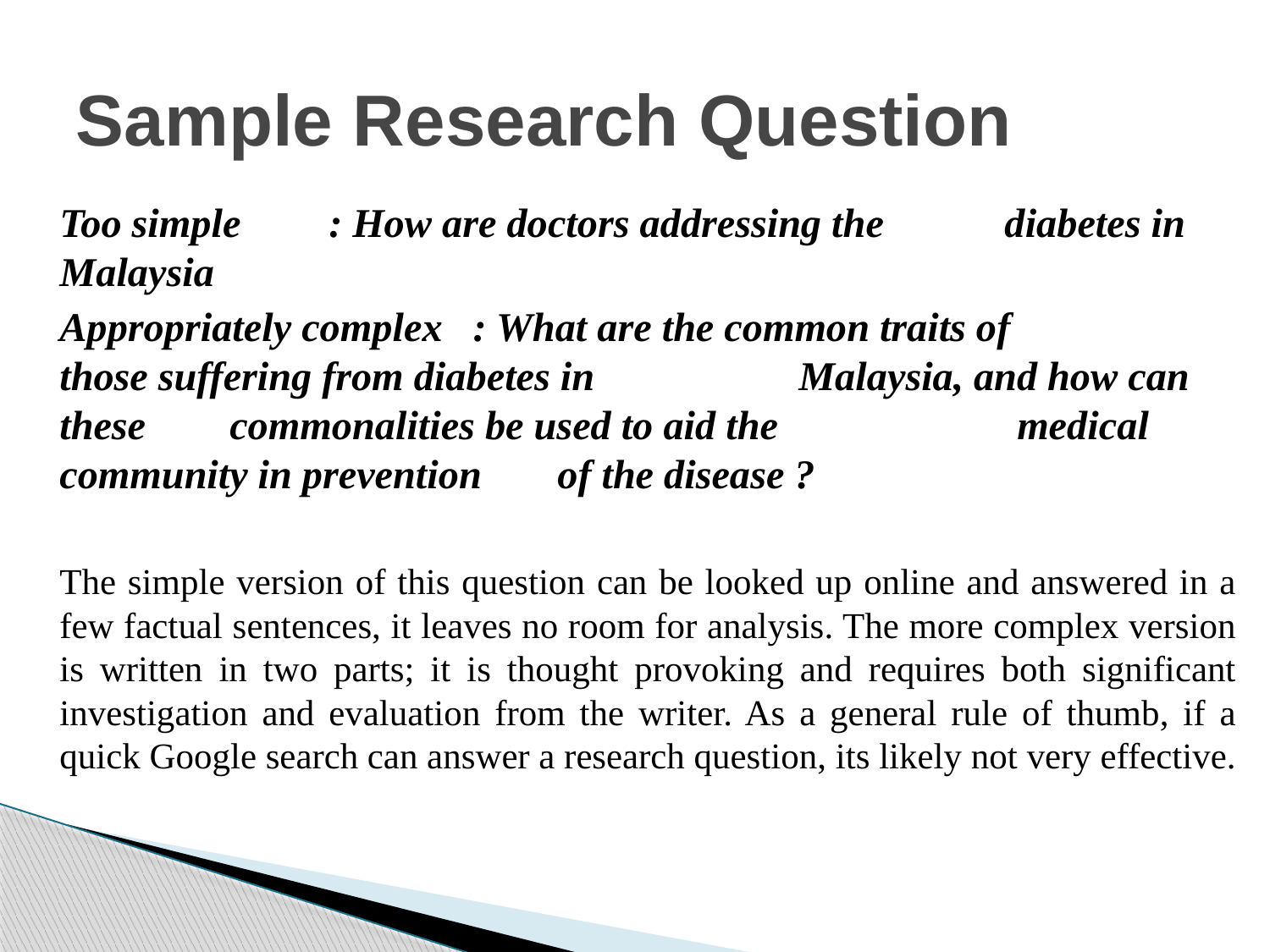

# Sample Research Question
Too simple 		     : How are doctors addressing the 					       diabetes in Malaysia
Appropriately complex   : What are the common traits of 				 	       those suffering from diabetes in 				                   Malaysia, and how can these 					      commonalities be used to aid the 				                   medical community in prevention 				      of the disease ?

The simple version of this question can be looked up online and answered in a few factual sentences, it leaves no room for analysis. The more complex version is written in two parts; it is thought provoking and requires both significant investigation and evaluation from the writer. As a general rule of thumb, if a quick Google search can answer a research question, its likely not very effective.